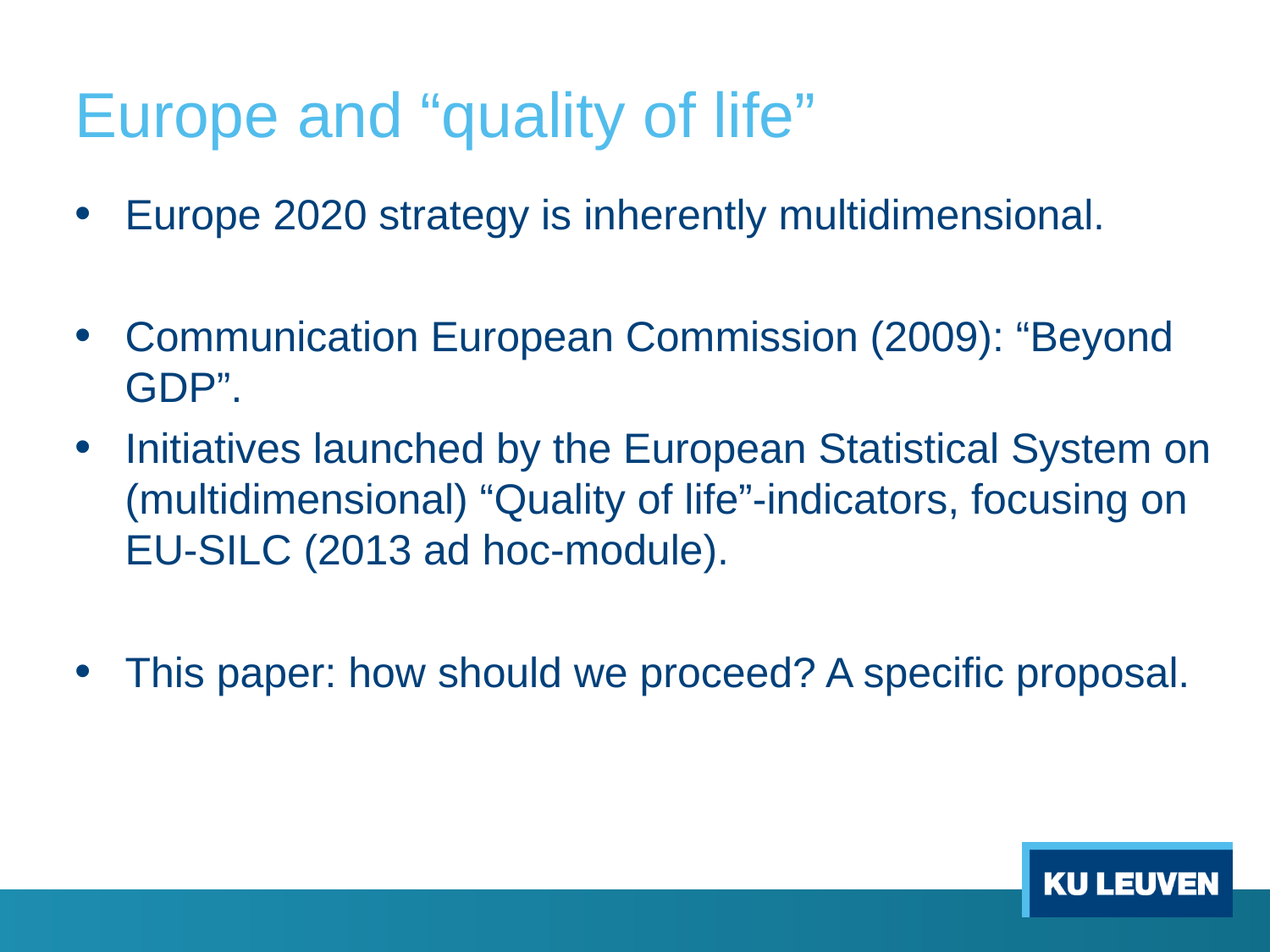

# Europe and “quality of life”
Europe 2020 strategy is inherently multidimensional.

Communication European Commission (2009): “Beyond GDP”.
Initiatives launched by the European Statistical System on (multidimensional) “Quality of life”-indicators, focusing on EU-SILC (2013 ad hoc-module).

This paper: how should we proceed? A specific proposal.